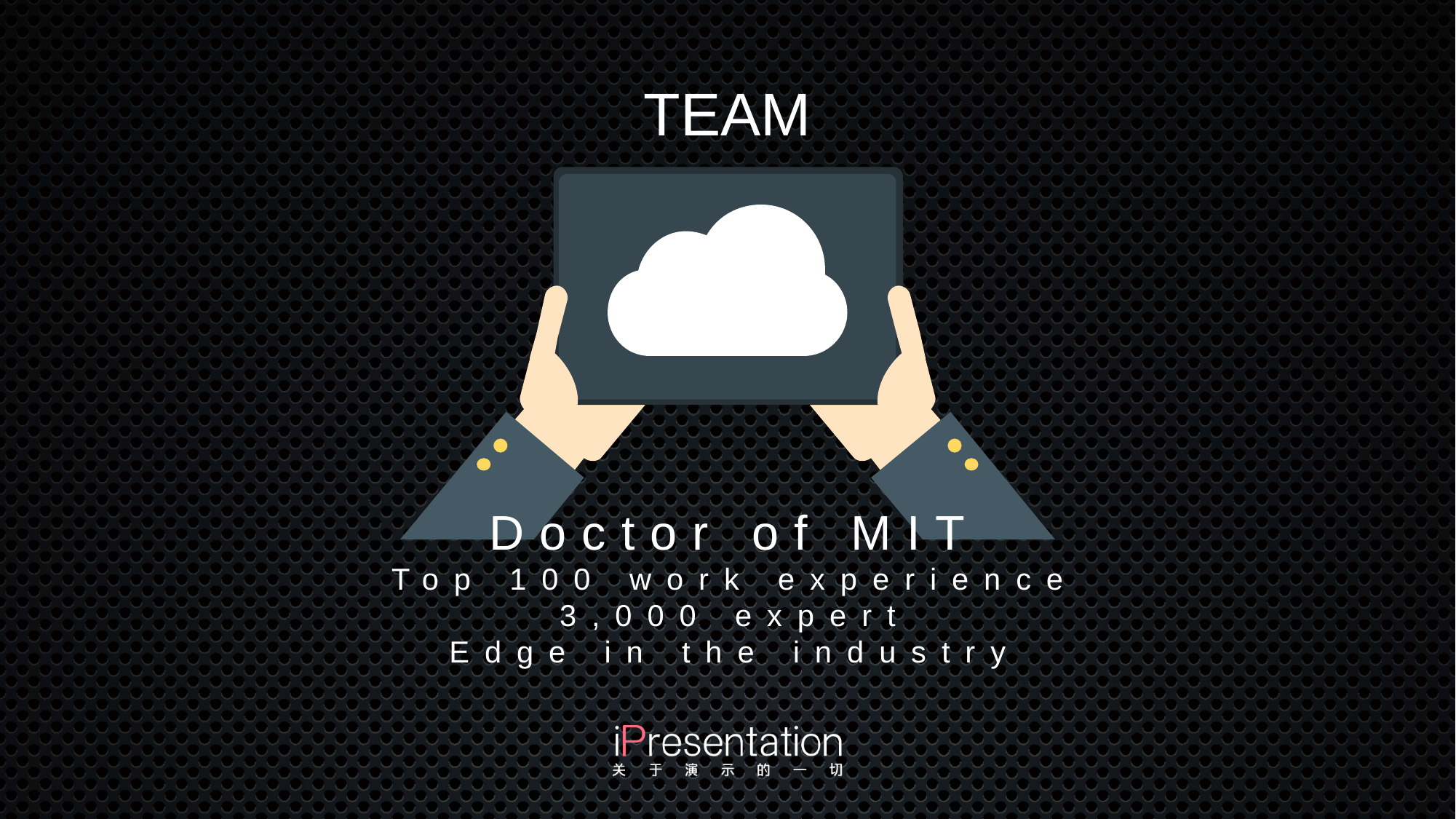

# TEAM

Doctor of MIT
Top 100 work experience
3,000 expert
Edge in the industry